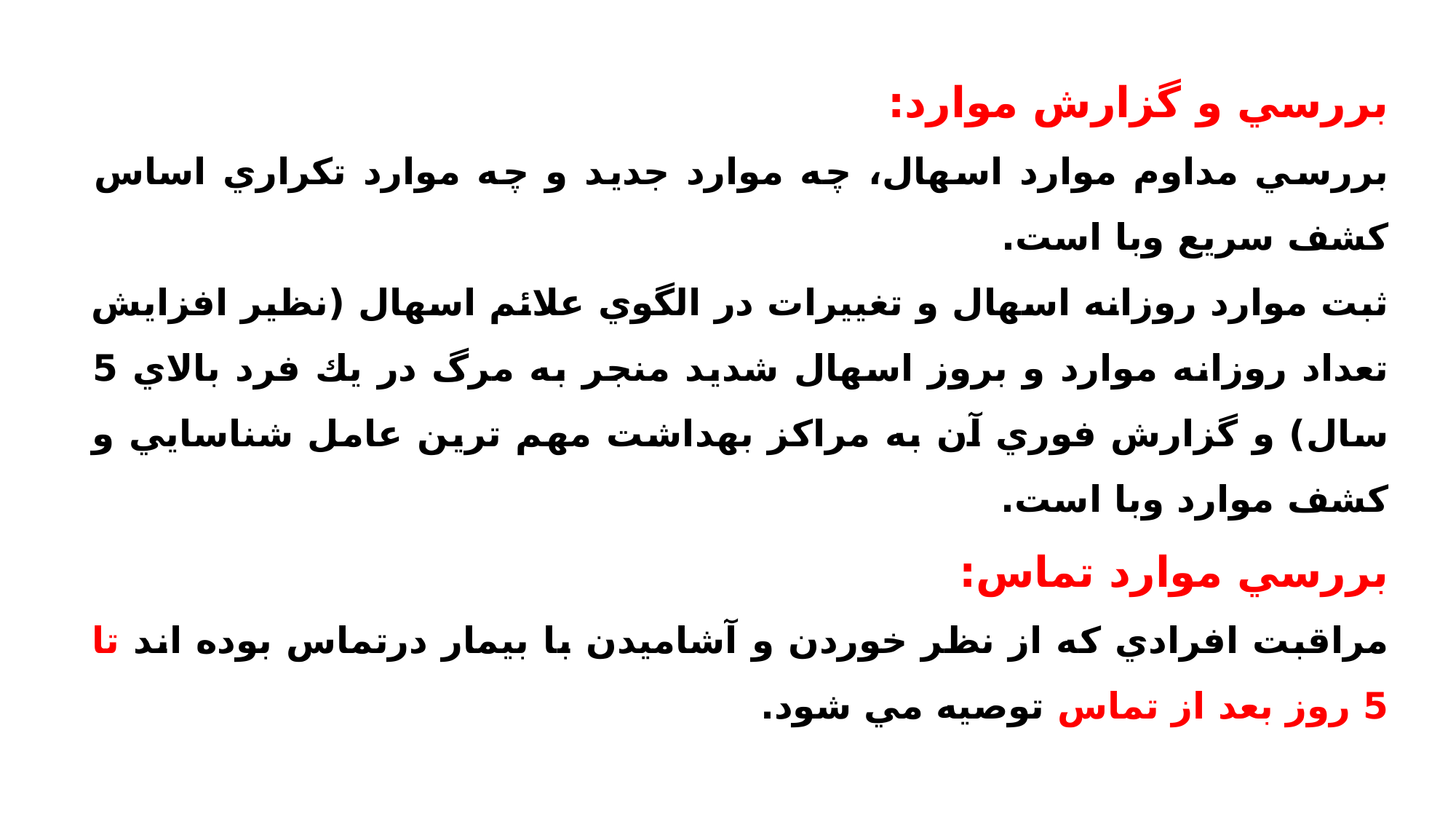

بررسي و گزارش موارد:
بررسي مداوم موارد اسهال، چه موارد جديد و چه موارد تكراري اساس كشف سريع وبا است.
ثبت موارد روزانه اسهال و تغييرات در الگوي علائم اسهال (نظير افزايش تعداد روزانه موارد و بروز اسهال شديد منجر به مرگ در يك فرد بالاي 5 سال) و گزارش فوري آن به مراكز بهداشت مهم ترين عامل شناسايي و كشف موارد وبا است.
بررسي موارد تماس:
مراقبت افرادي كه از نظر خوردن و آشاميدن با بيمار درتماس بوده اند تا 5 روز بعد از تماس توصيه مي شود.